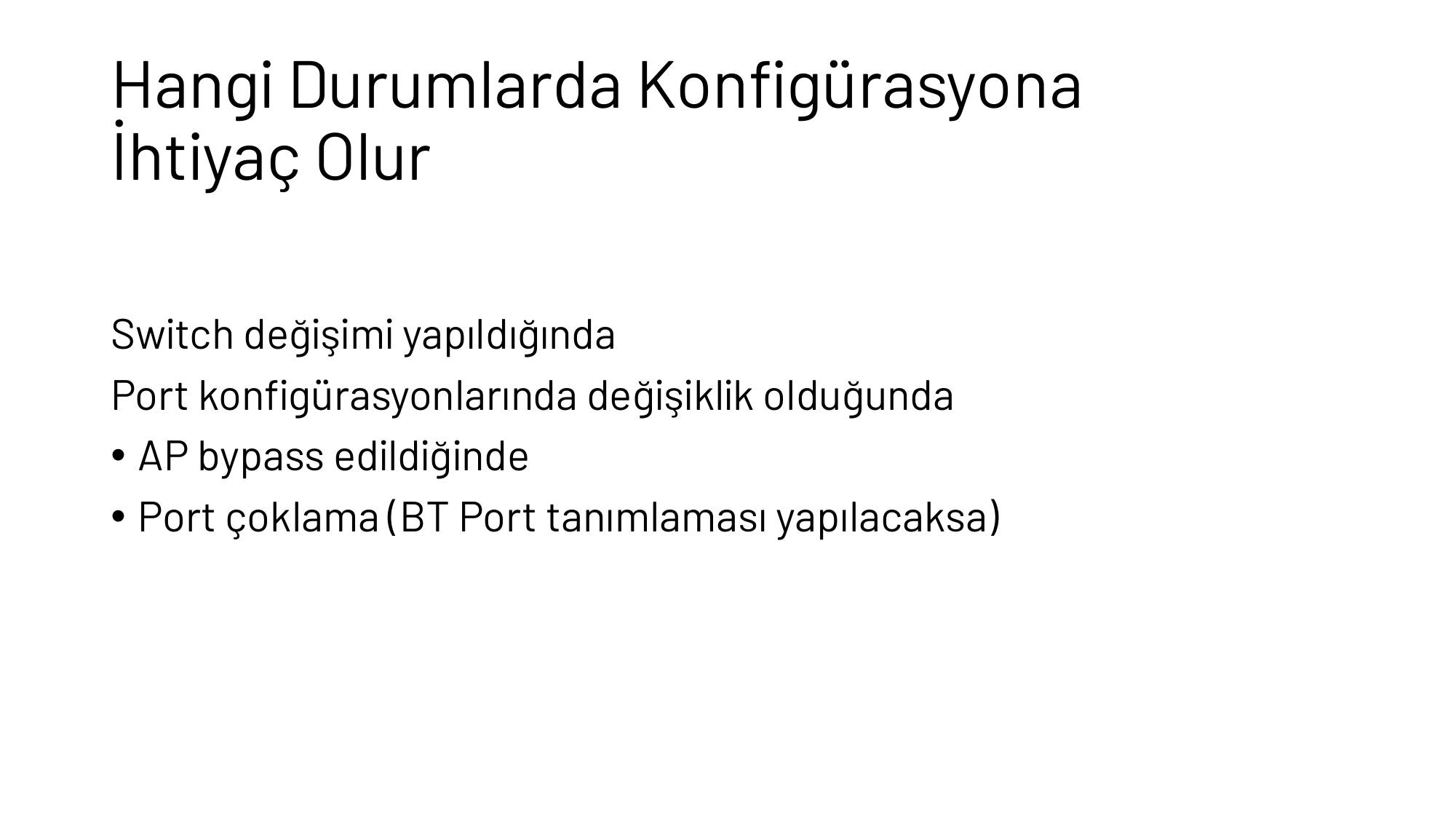

# Hangi Durumlarda Konfigürasyona  İhtiyaç Olur
Switch değişimi yapıldığında
Port konfigürasyonlarında değişiklik olduğunda
AP bypass edildiğinde
Port çoklama (BT Port tanımlaması yapılacaksa)